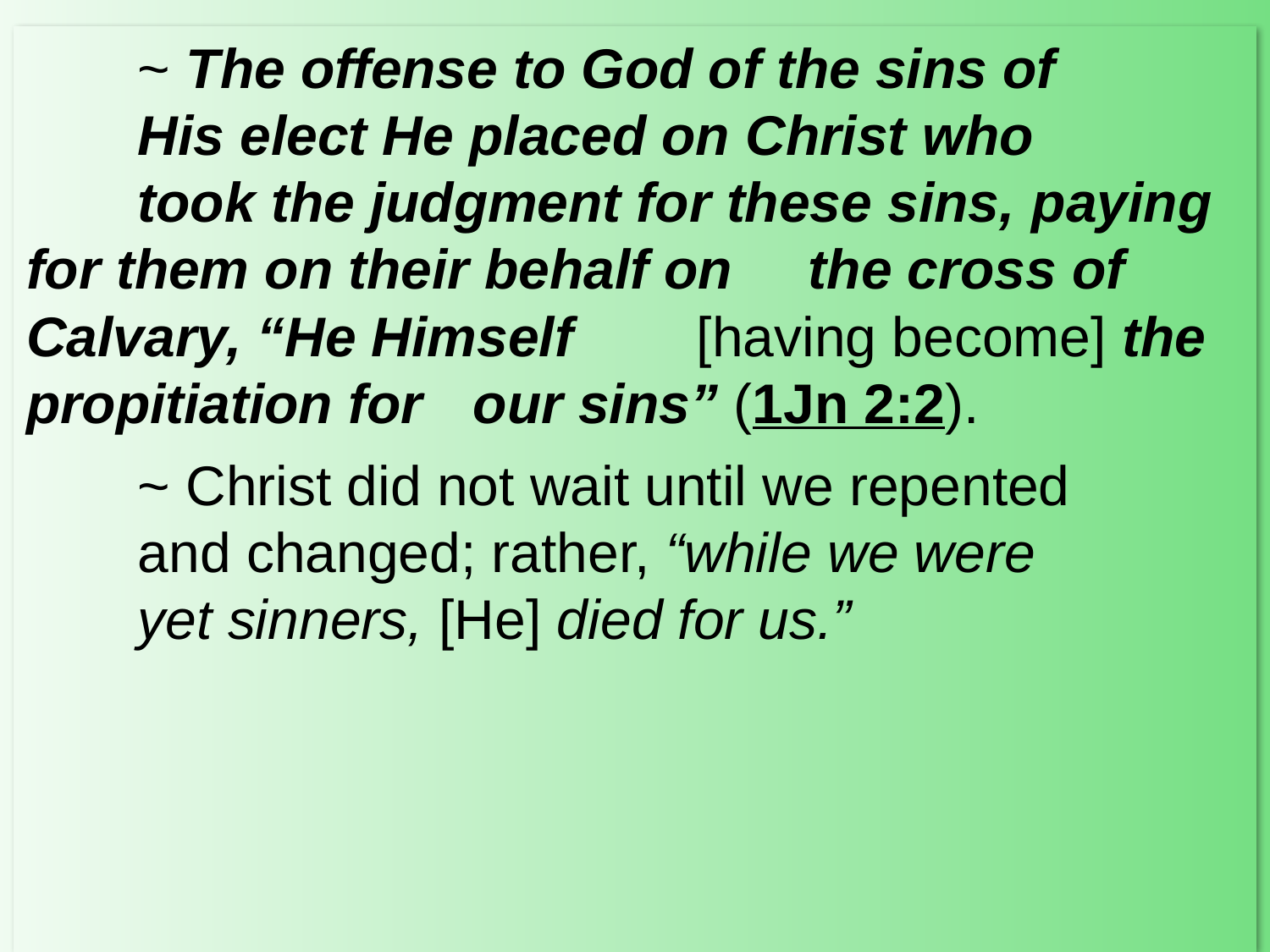

~ The offense to God of the sins of 						His elect He placed on Christ who 					took the judgment for these sins, 					paying for them on their behalf on 					the cross of Calvary, “He Himself 					[having become] the propitiation for 					our sins” (1Jn 2:2).
		~ Christ did not wait until we repented 					and changed; rather, “while we were 						yet sinners, [He] died for us.”